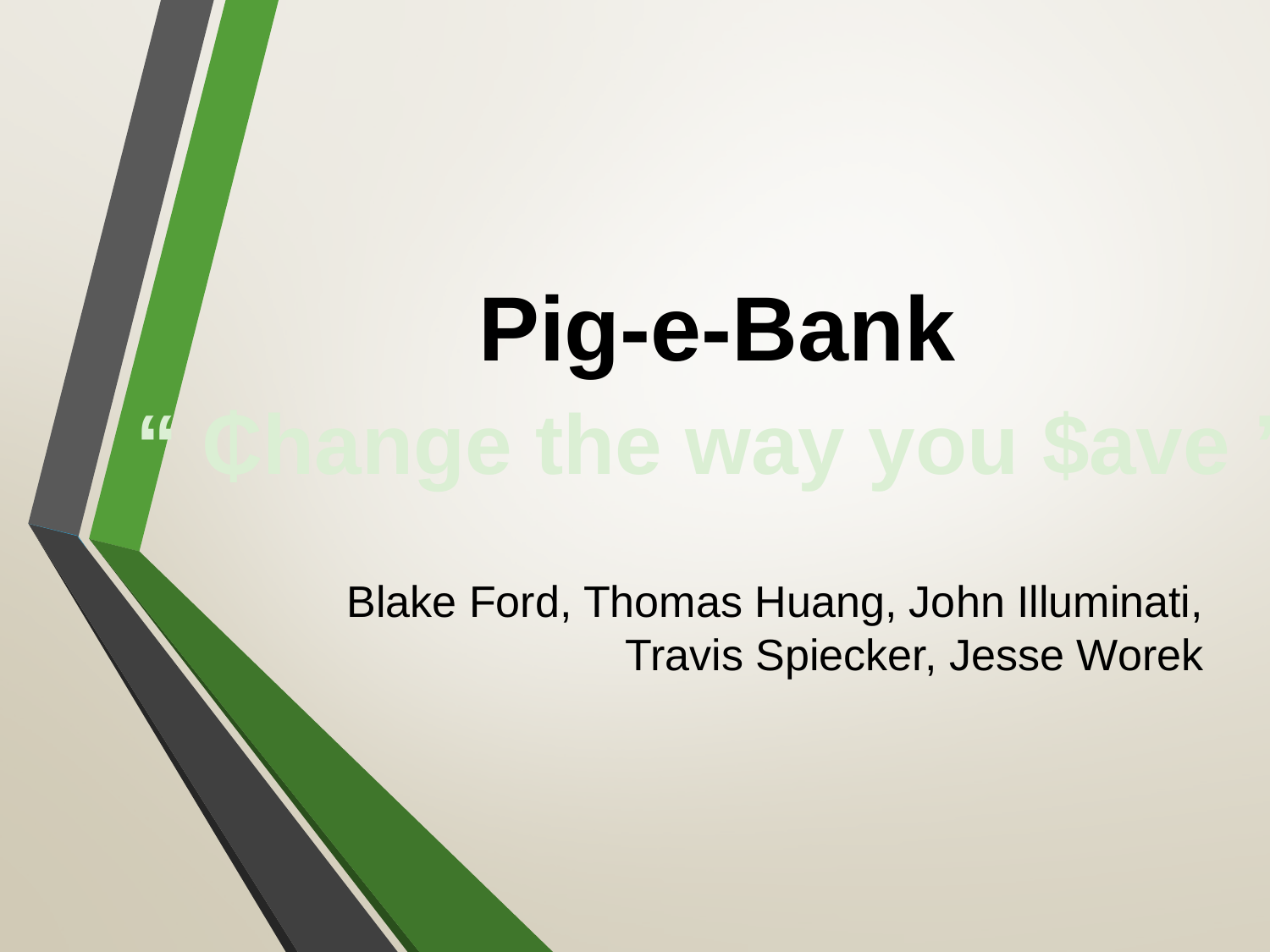

# Pig-e-Bank
“ ₵hange the way you $ave ”
Blake Ford, Thomas Huang, John Illuminati, Travis Spiecker, Jesse Worek